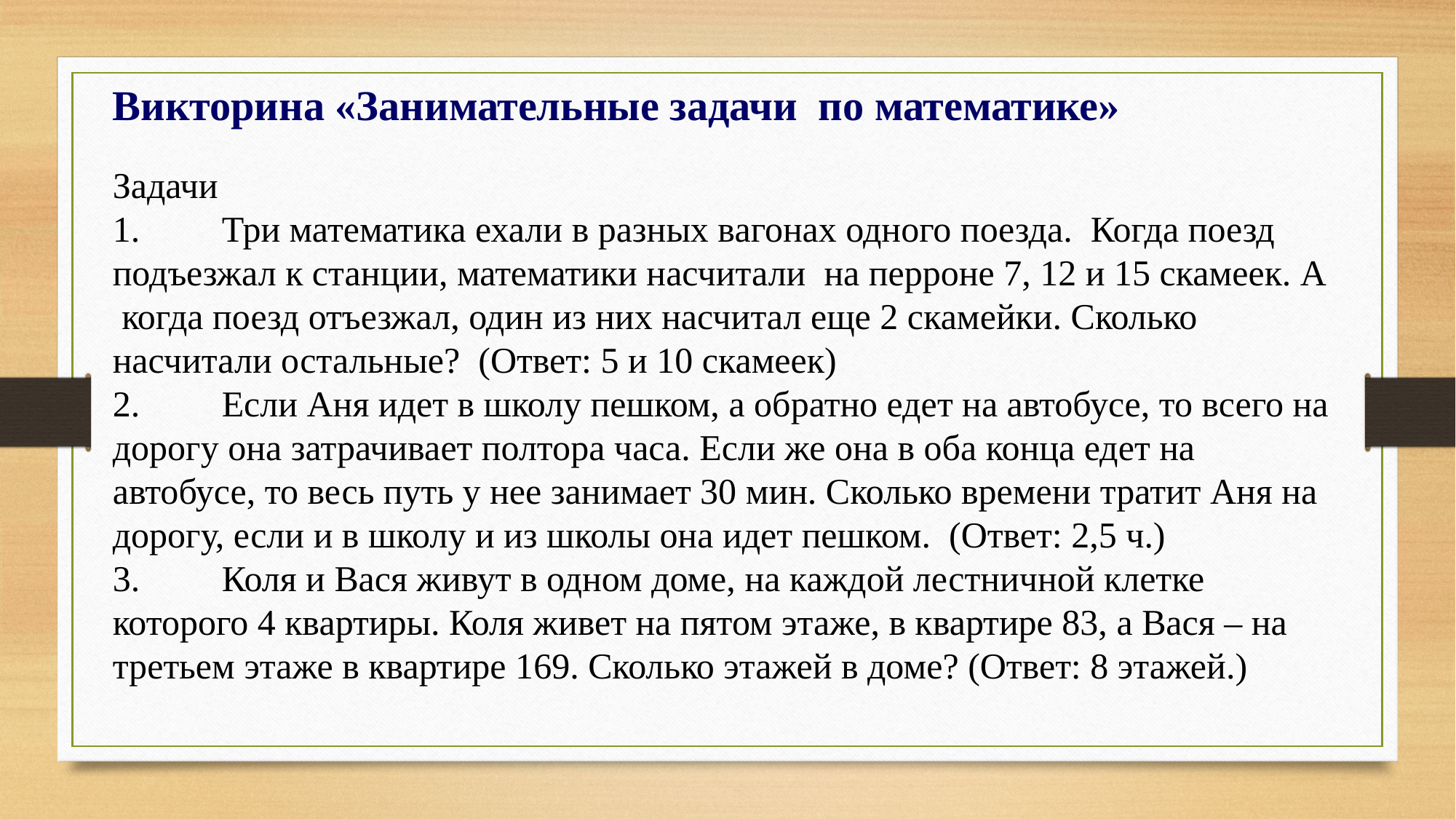

Викторина «Занимательные задачи  по математике»

Задачи
1.	Три математика ехали в разных вагонах одного поезда.  Когда поезд подъезжал к станции, математики насчитали  на перроне 7, 12 и 15 скамеек. А  когда поезд отъезжал, один из них насчитал еще 2 скамейки. Сколько насчитали остальные?  (Ответ: 5 и 10 скамеек)
2.	Если Аня идет в школу пешком, а обратно едет на автобусе, то всего на дорогу она затрачивает полтора часа. Если же она в оба конца едет на автобусе, то весь путь у нее занимает 30 мин. Сколько времени тратит Аня на дорогу, если и в школу и из школы она идет пешком.  (Ответ: 2,5 ч.)
3.	Коля и Вася живут в одном доме, на каждой лестничной клетке которого 4 квартиры. Коля живет на пятом этаже, в квартире 83, а Вася – на третьем этаже в квартире 169. Сколько этажей в доме? (Ответ: 8 этажей.)